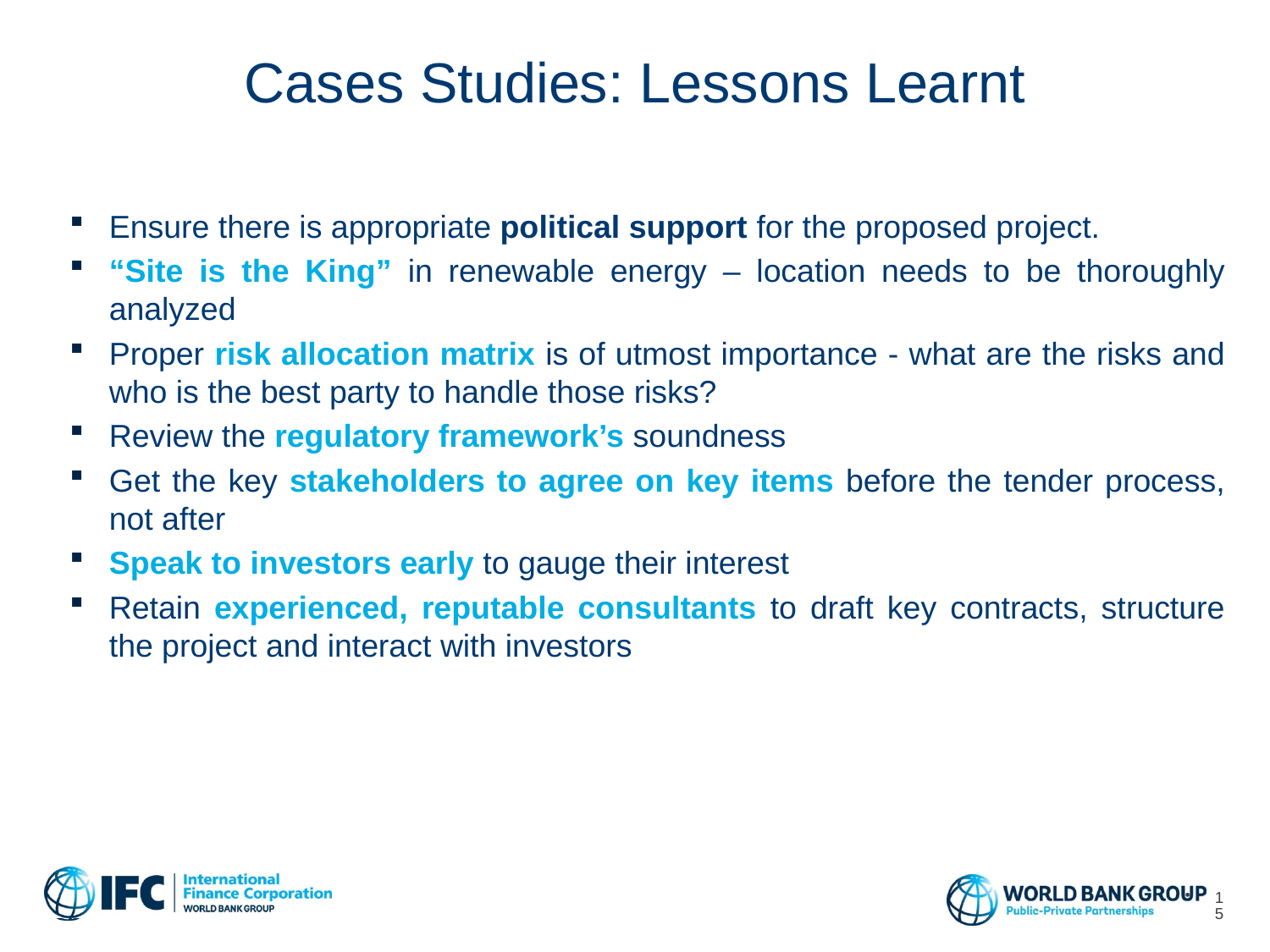

# Cases Studies: Lessons Learnt
Ensure there is appropriate political support for the proposed project.
“Site is the King” in renewable energy – location needs to be thoroughly analyzed
Proper risk allocation matrix is of utmost importance - what are the risks and who is the best party to handle those risks?
Review the regulatory framework’s soundness
Get the key stakeholders to agree on key items before the tender process, not after
Speak to investors early to gauge their interest
Retain experienced, reputable consultants to draft key contracts, structure the project and interact with investors
15